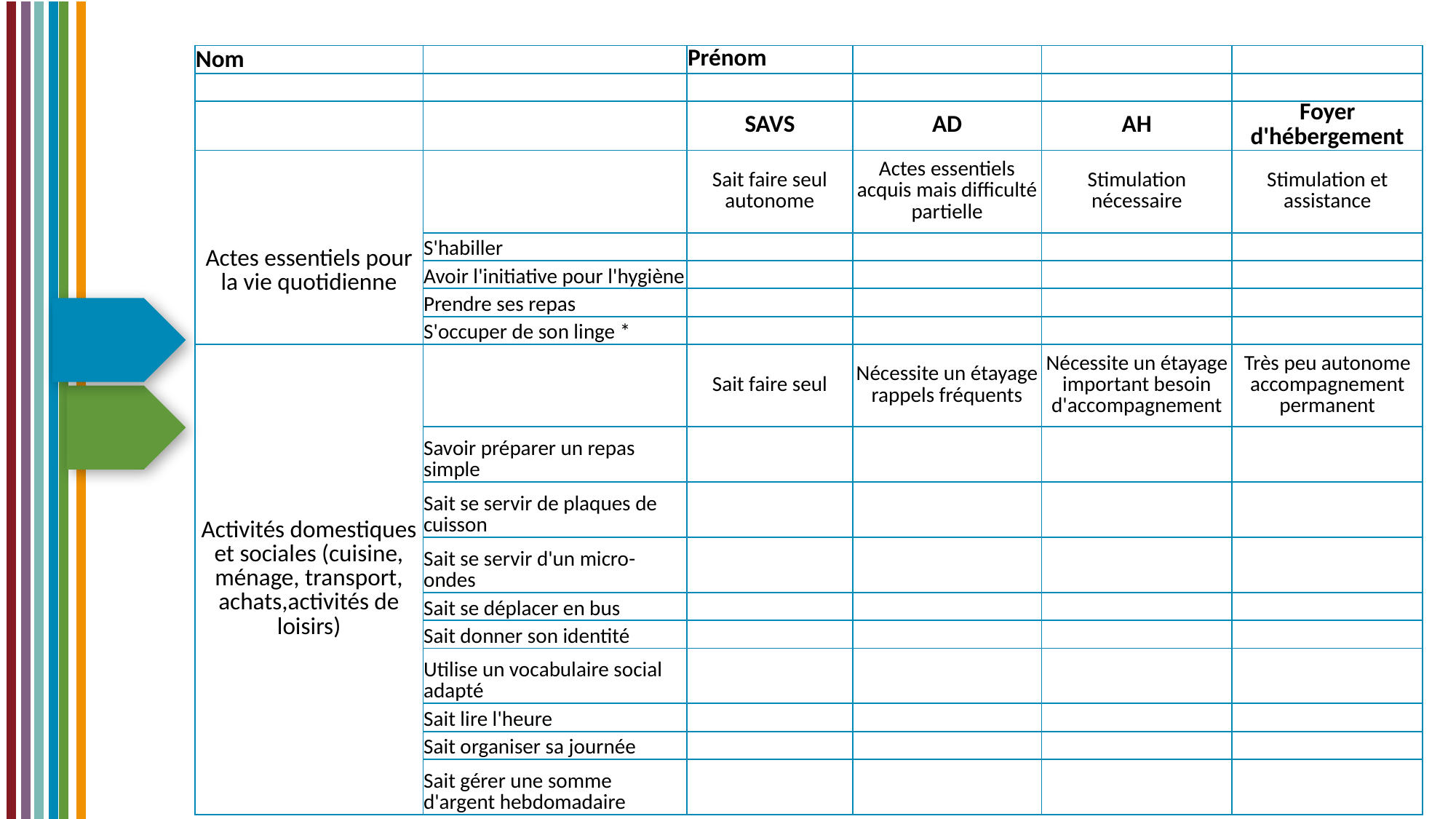

| Nom |  | Prénom |  |  |  |
| --- | --- | --- | --- | --- | --- |
|  |  |  |  |  |  |
|  |  | SAVS | AD | AH | Foyer d'hébergement |
| Actes essentiels pour la vie quotidienne |  | Sait faire seul autonome | Actes essentiels acquis mais difficulté partielle | Stimulation nécessaire | Stimulation et assistance |
|  | S'habiller |  |  |  |  |
|  | Avoir l'initiative pour l'hygiène |  |  |  |  |
|  | Prendre ses repas |  |  |  |  |
|  | S'occuper de son linge \* |  |  |  |  |
| Activités domestiques et sociales (cuisine, ménage, transport, achats,activités de loisirs) |  | Sait faire seul | Nécessite un étayage rappels fréquents | Nécessite un étayage important besoin d'accompagnement | Très peu autonome accompagnement permanent |
|  | Savoir préparer un repas simple |  |  |  |  |
|  | Sait se servir de plaques de cuisson |  |  |  |  |
|  | Sait se servir d'un micro-ondes |  |  |  |  |
|  | Sait se déplacer en bus |  |  |  |  |
|  | Sait donner son identité |  |  |  |  |
|  | Utilise un vocabulaire social adapté |  |  |  |  |
|  | Sait lire l'heure |  |  |  |  |
|  | Sait organiser sa journée |  |  |  |  |
|  | Sait gérer une somme d'argent hebdomadaire |  |  |  |  |